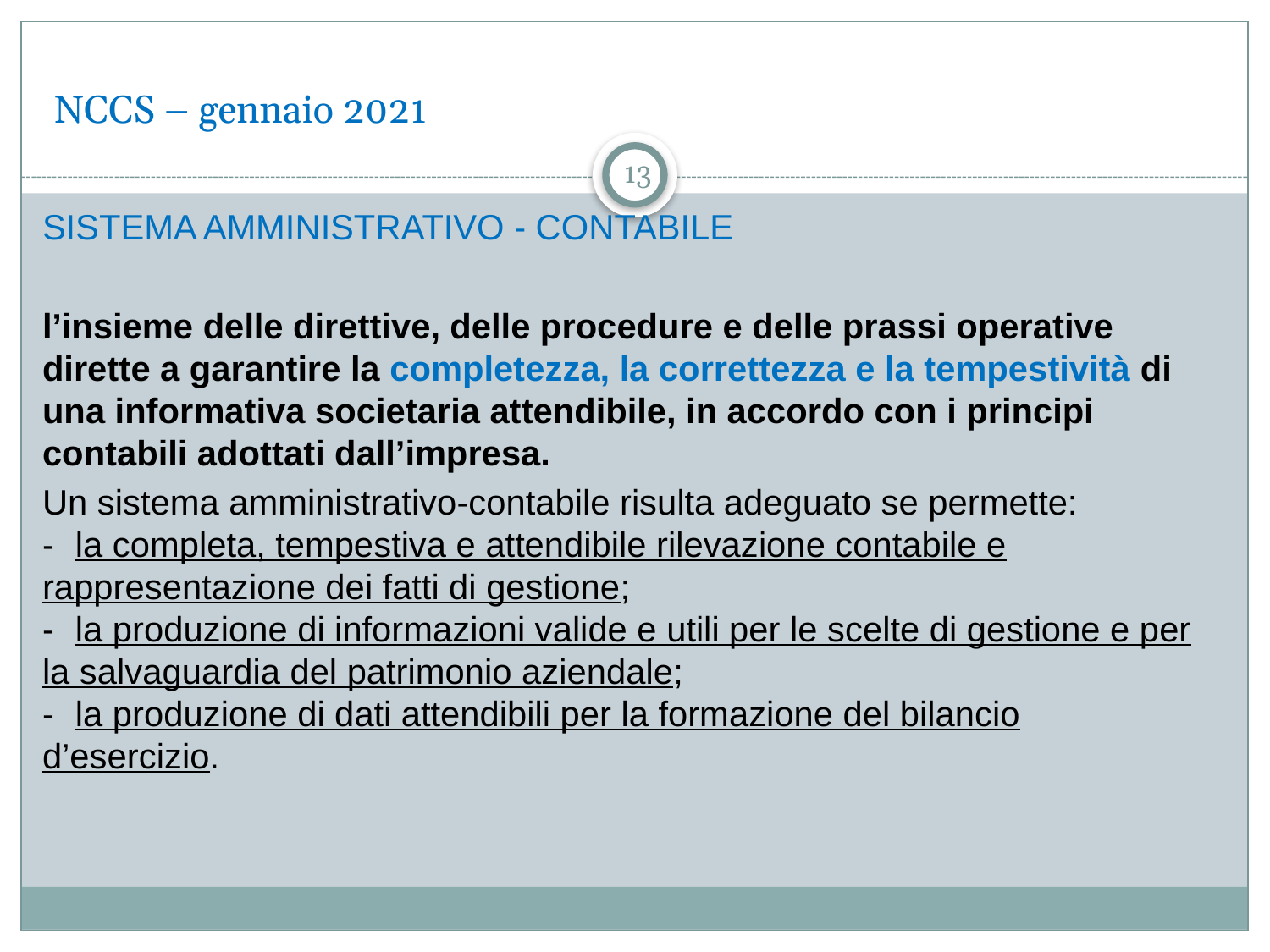

# NCCS – gennaio 2021
13
SISTEMA AMMINISTRATIVO - CONTABILE

l’insieme delle direttive, delle procedure e delle prassi operative dirette a garantire la completezza, la correttezza e la tempestività di una informativa societaria attendibile, in accordo con i principi contabili adottati dall’impresa.
Un sistema amministrativo-contabile risulta adeguato se permette:
- la completa, tempestiva e attendibile rilevazione contabile e rappresentazione dei fatti di gestione;
- la produzione di informazioni valide e utili per le scelte di gestione e per la salvaguardia del patrimonio aziendale;
- la produzione di dati attendibili per la formazione del bilancio d’esercizio.